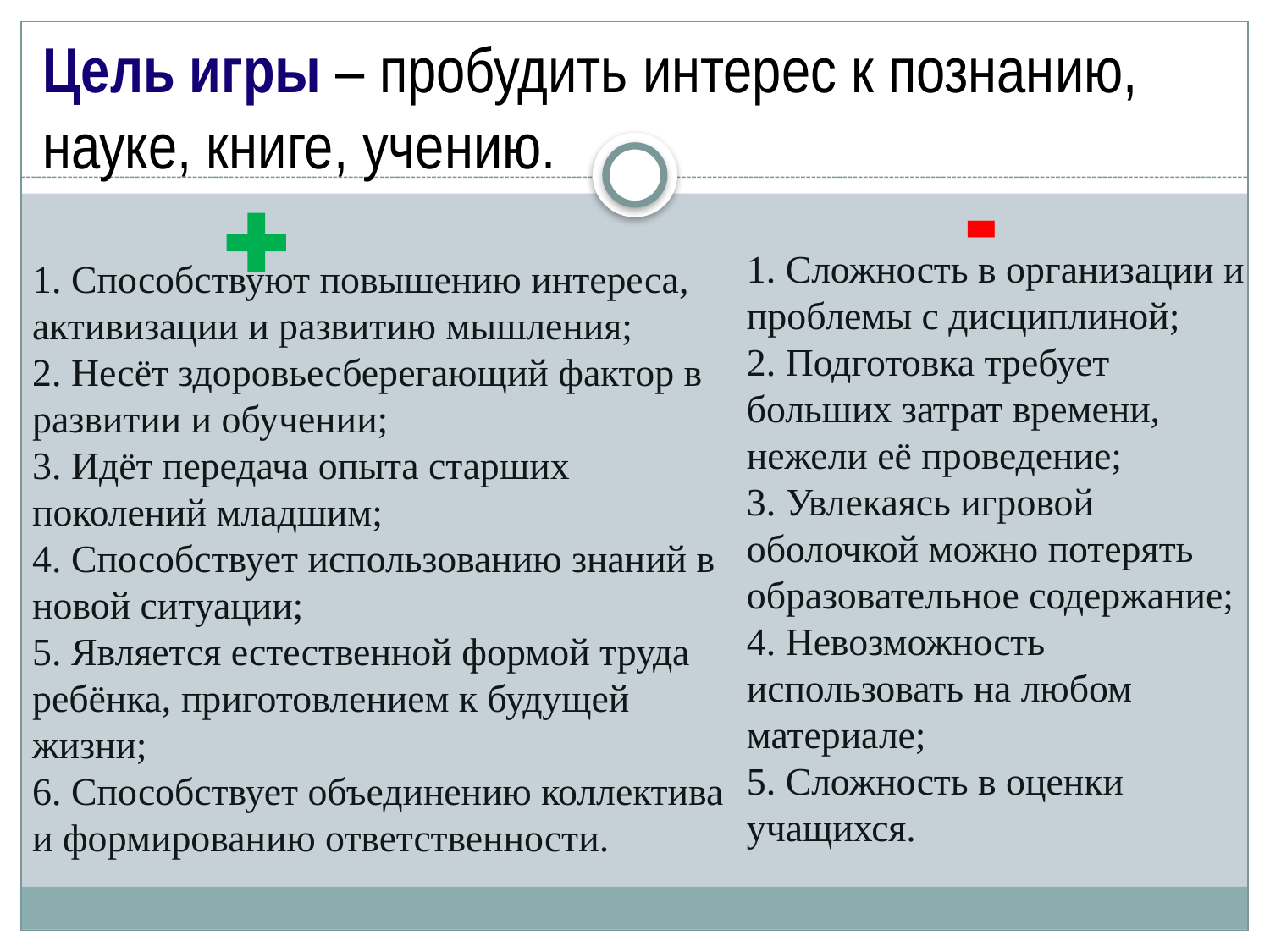

# Цель игры – пробудить интерес к познанию, науке, книге, учению.
-
+
1. Сложность в организации и проблемы с дисциплиной;
2. Подготовка требует больших затрат времени, нежели её проведение;
3. Увлекаясь игровой оболочкой можно потерять образовательное содержание;
4. Невозможность использовать на любом материале;
5. Сложность в оценки учащихся.

1. Способствуют повышению интереса, активизации и развитию мышления;
2. Несёт здоровьесберегающий фактор в развитии и обучении;
3. Идёт передача опыта старших поколений младшим;
4. Способствует использованию знаний в новой ситуации;
5. Является естественной формой труда ребёнка, приготовлением к будущей жизни;
6. Способствует объединению коллектива и формированию ответственности.